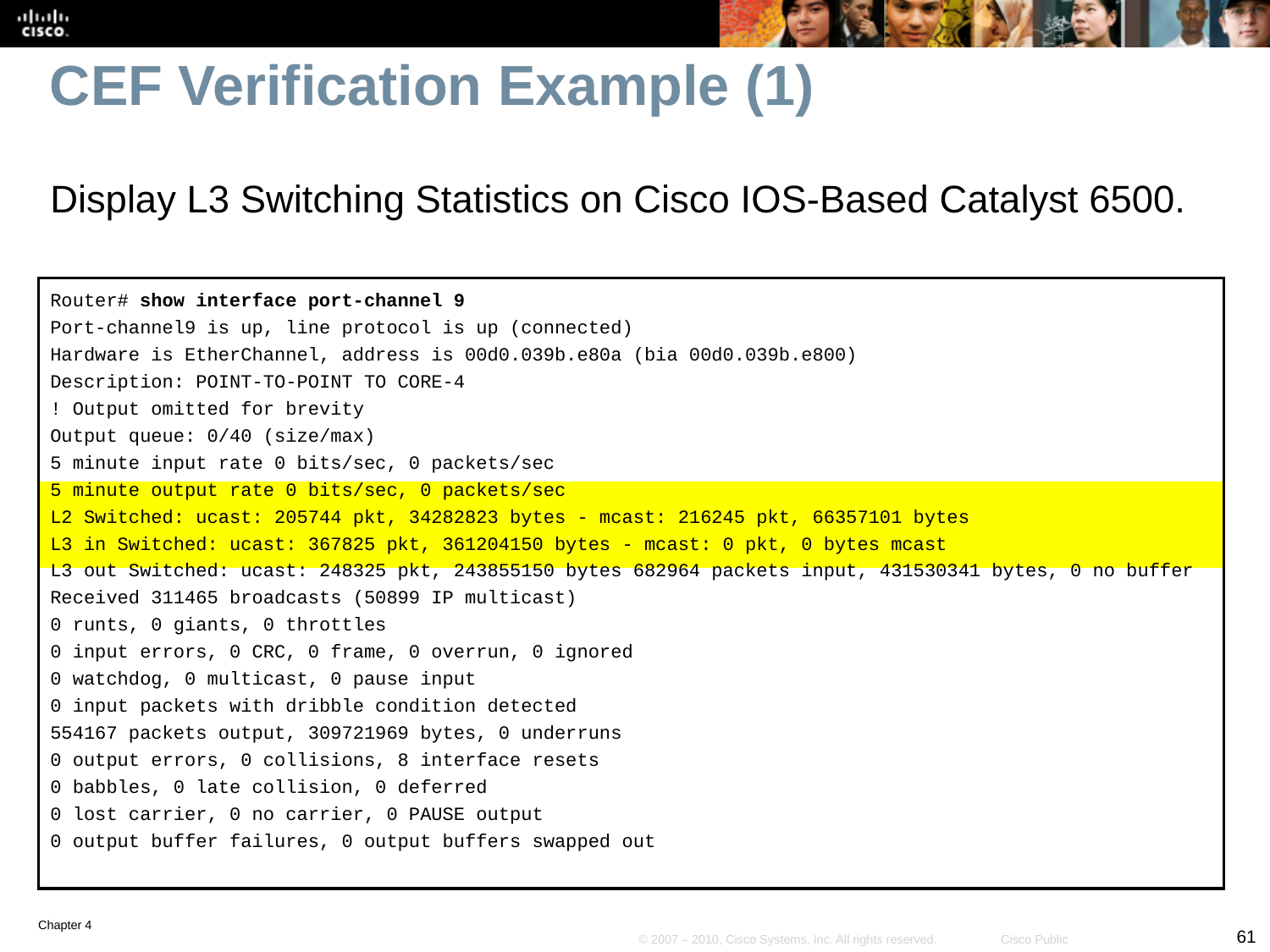

# CEF Verification Example (1)
Display L3 Switching Statistics on Cisco IOS-Based Catalyst 6500.
Router# show interface port-channel 9
Port-channel9 is up, line protocol is up (connected)
Hardware is EtherChannel, address is 00d0.039b.e80a (bia 00d0.039b.e800)
Description: POINT-TO-POINT TO CORE-4
! Output omitted for brevity
Output queue: 0/40 (size/max)
5 minute input rate 0 bits/sec, 0 packets/sec
5 minute output rate 0 bits/sec, 0 packets/sec
L2 Switched: ucast: 205744 pkt, 34282823 bytes - mcast: 216245 pkt, 66357101 bytes
L3 in Switched: ucast: 367825 pkt, 361204150 bytes - mcast: 0 pkt, 0 bytes mcast
L3 out Switched: ucast: 248325 pkt, 243855150 bytes 682964 packets input, 431530341 bytes, 0 no buffer
Received 311465 broadcasts (50899 IP multicast)
0 runts, 0 giants, 0 throttles
0 input errors, 0 CRC, 0 frame, 0 overrun, 0 ignored
0 watchdog, 0 multicast, 0 pause input
0 input packets with dribble condition detected
554167 packets output, 309721969 bytes, 0 underruns
0 output errors, 0 collisions, 8 interface resets
0 babbles, 0 late collision, 0 deferred
0 lost carrier, 0 no carrier, 0 PAUSE output
0 output buffer failures, 0 output buffers swapped out